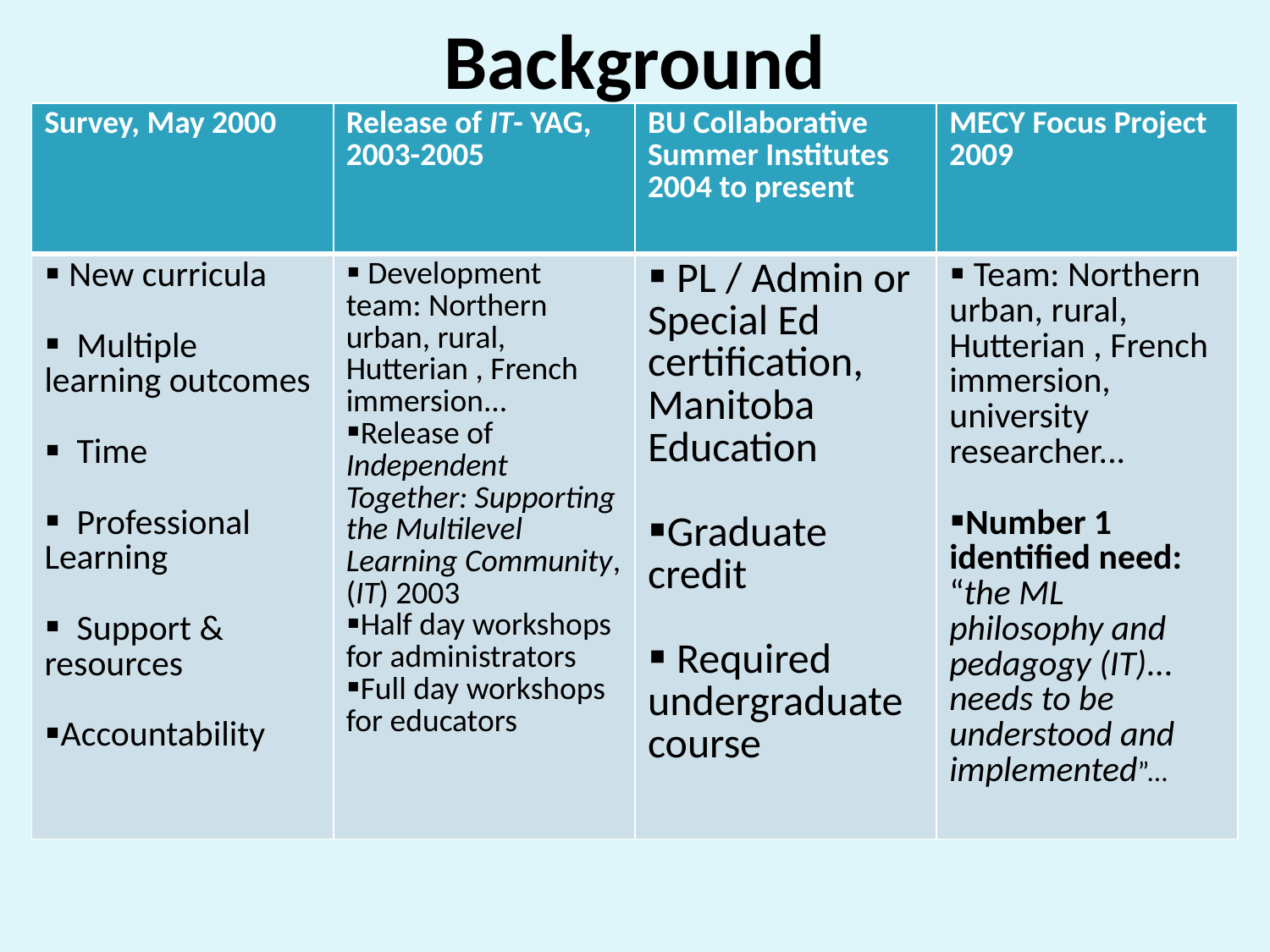

# Background
| Survey, May 2000 | Release of IT- YAG, 2003-2005 | BU Collaborative Summer Institutes 2004 to present | MECY Focus Project 2009 |
| --- | --- | --- | --- |
| New curricula Multiple learning outcomes Time Professional Learning Support & resources Accountability | Development team: Northern urban, rural, Hutterian , French immersion... Release of Independent Together: Supporting the Multilevel Learning Community, (IT) 2003 Half day workshops for administrators Full day workshops for educators | PL / Admin or Special Ed certification, Manitoba Education Graduate credit Required undergraduate course | Team: Northern urban, rural, Hutterian , French immersion, university researcher... Number 1 identified need: “the ML philosophy and pedagogy (IT)... needs to be understood and implemented”... |